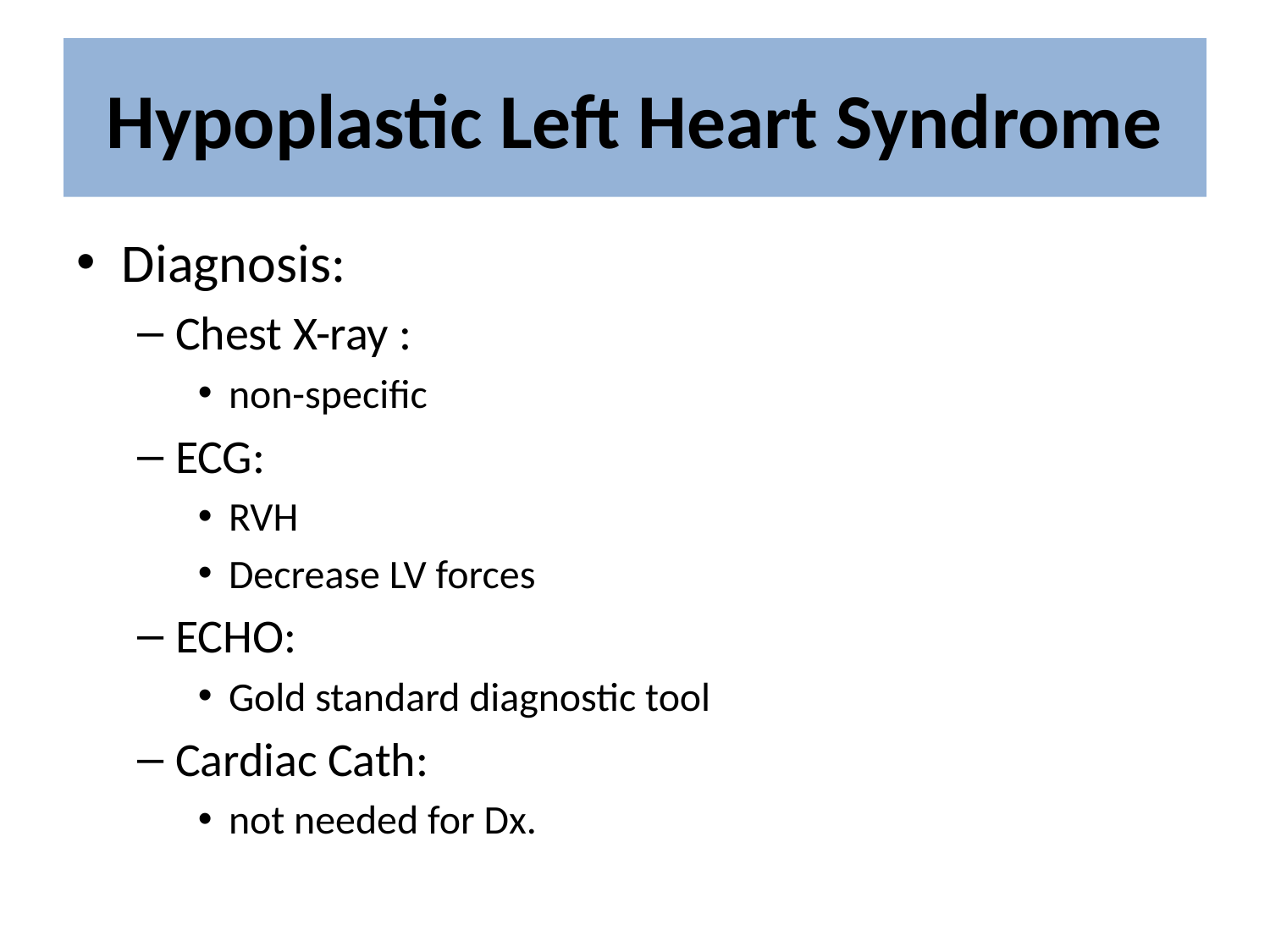

# Hypoplastic Left Heart Syndrome
Diagnosis:
Chest X-ray :
non-specific
ECG:
RVH
Decrease LV forces
ECHO:
Gold standard diagnostic tool
Cardiac Cath:
not needed for Dx.